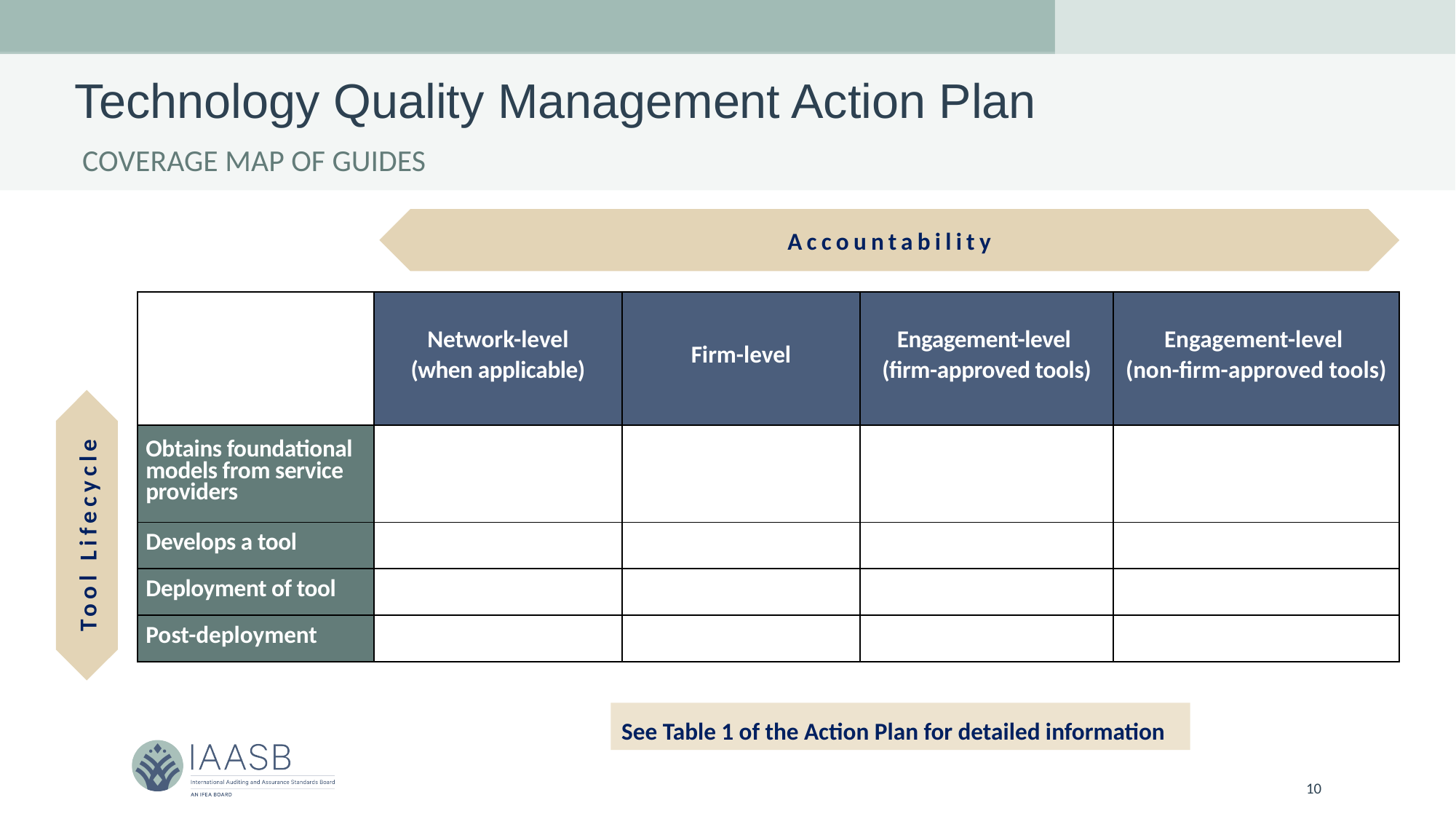

# Technology Quality Management Action Plan
Coverage Map of Guides
Accountability
|  | Network-level (when applicable) | Firm-level | Engagement-level (firm-approved tools) | Engagement-level (non-firm-approved tools) |
| --- | --- | --- | --- | --- |
| Obtains foundational models from service providers |  |  |  |  |
| Develops a tool |  |  |  |  |
| Deployment of tool |  |  |  |  |
| Post-deployment |  |  |  |  |
Tool Lifecycle
See Table 1 of the Action Plan for detailed information
10